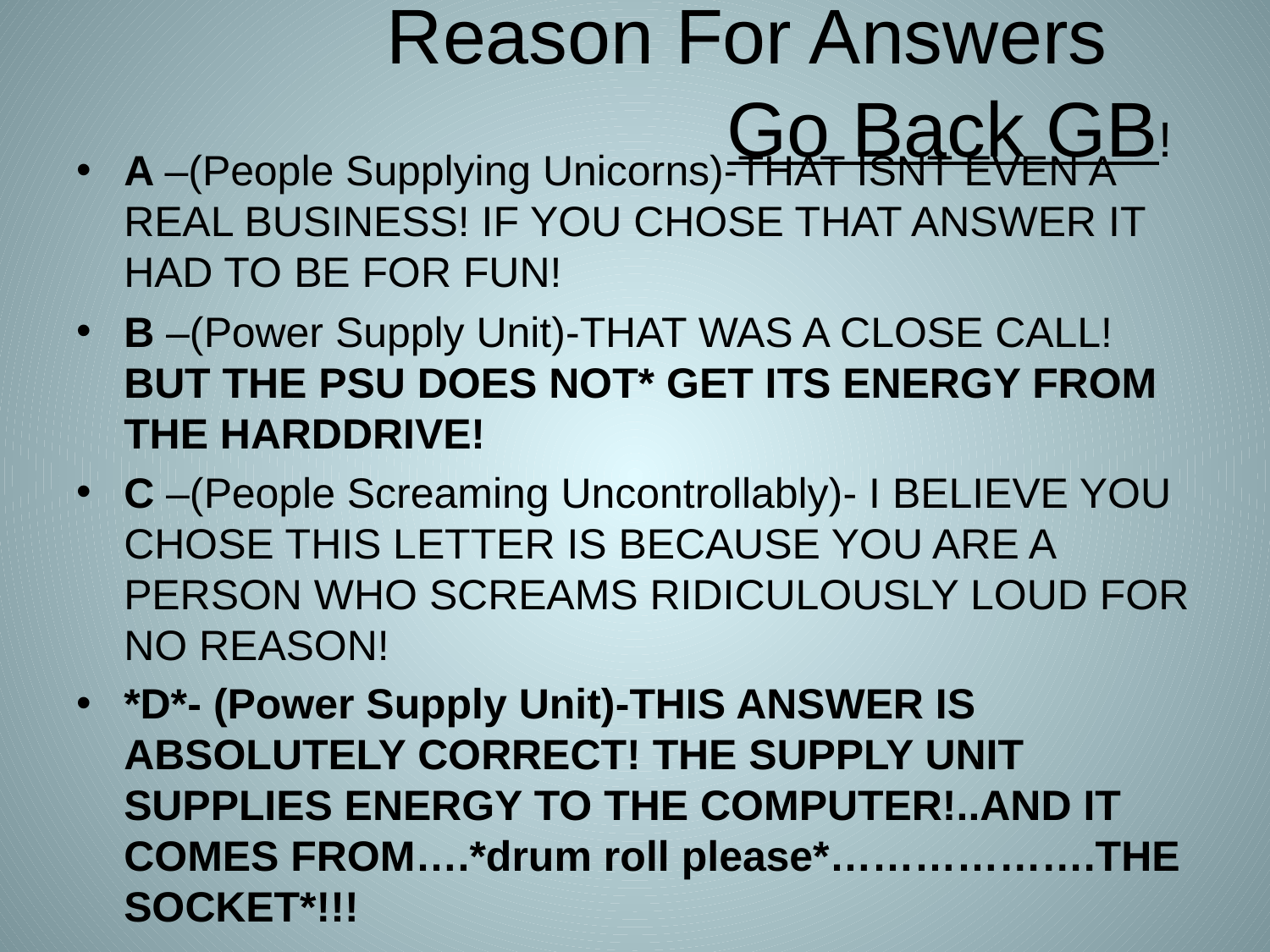

# Reason For Answers   Go Back GB!
A –(People Supplying Unicorns)-THAT ISNT EVEN A REAL BUSINESS! IF YOU CHOSE THAT ANSWER IT HAD TO BE FOR FUN!
B –(Power Supply Unit)-THAT WAS A CLOSE CALL! BUT THE PSU DOES NOT* GET ITS ENERGY FROM THE HARDDRIVE!
C –(People Screaming Uncontrollably)- I BELIEVE YOU CHOSE THIS LETTER IS BECAUSE YOU ARE A PERSON WHO SCREAMS RIDICULOUSLY LOUD FOR NO REASON!
*D*- (Power Supply Unit)-THIS ANSWER IS ABSOLUTELY CORRECT! THE SUPPLY UNIT SUPPLIES ENERGY TO THE COMPUTER!..AND IT COMES FROM….*drum roll please*……………….THE SOCKET*!!!